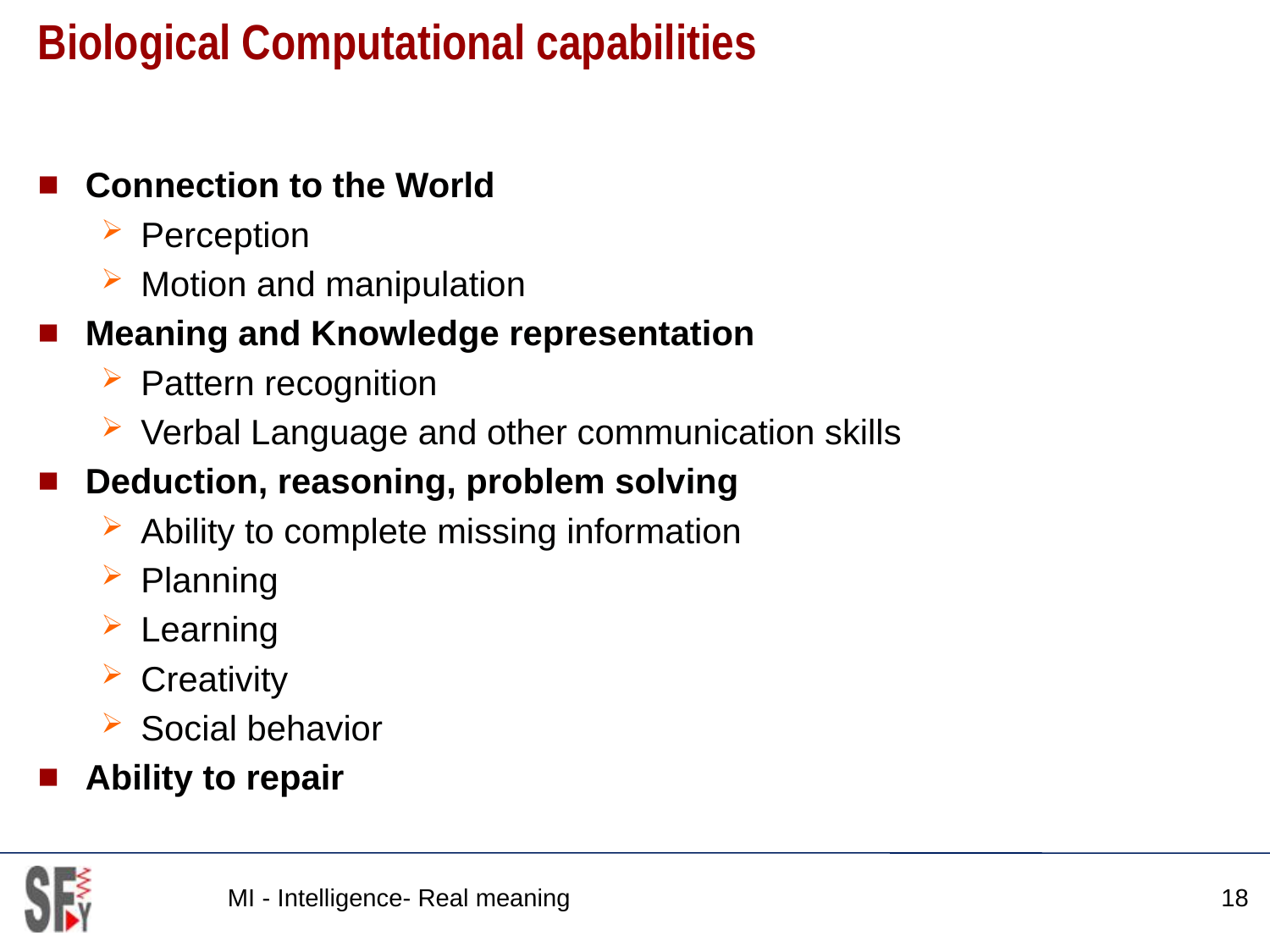

# Biological Computational capabilities
Connection to the World
Perception
Motion and manipulation
Meaning and Knowledge representation
Pattern recognition
Verbal Language and other communication skills
Deduction, reasoning, problem solving
Ability to complete missing information
Planning
Learning
Creativity
Social behavior
Ability to repair

MI - Intelligence- Real meaning
18